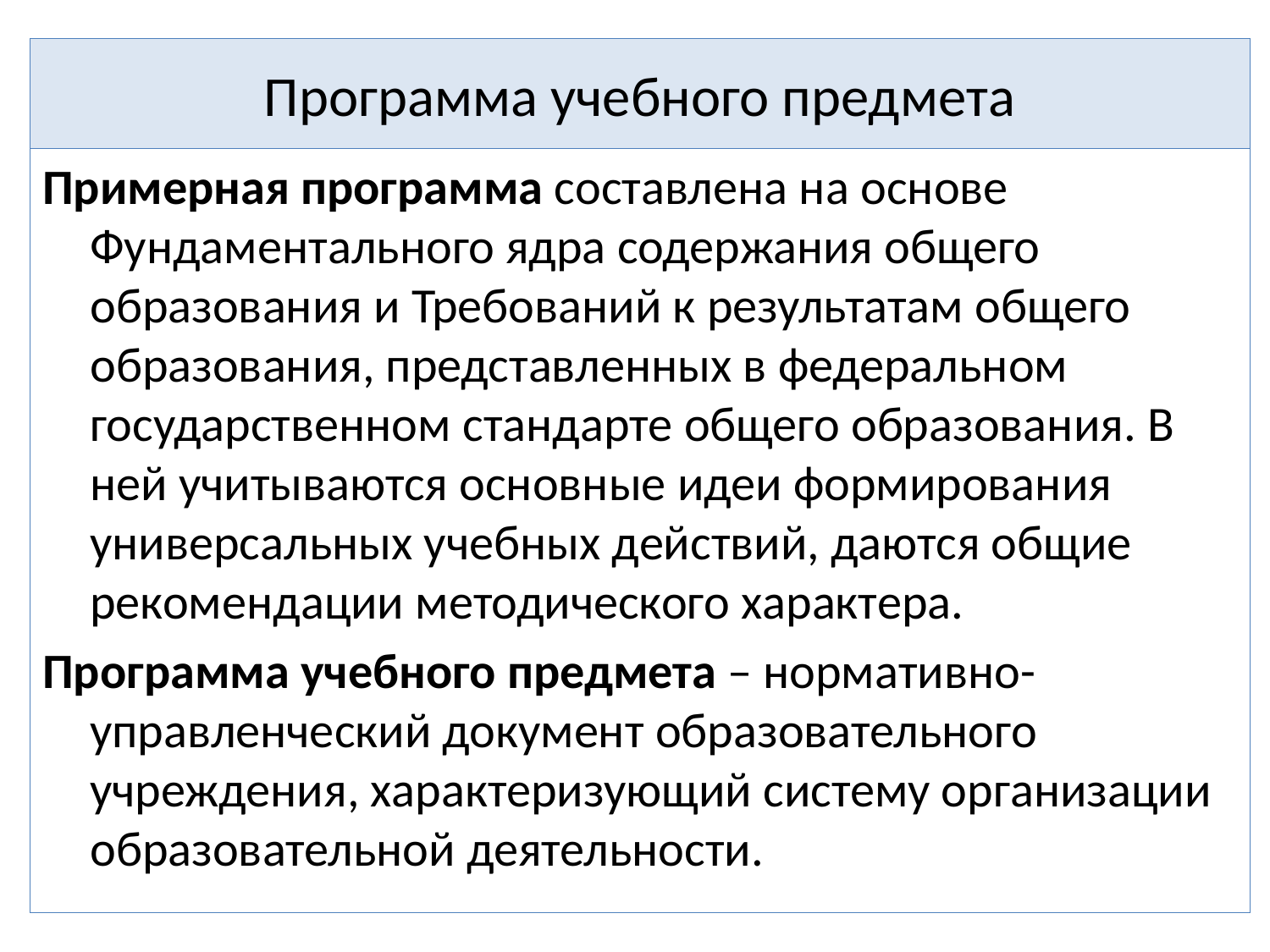

# Программа учебного предмета
Примерная программа составлена на основе Фундаментального ядра содержания общего образования и Требований к результатам общего образования, представленных в федеральном государственном стандарте общего образования. В ней учитываются основные идеи формирования универсальных учебных действий, даются общие рекомендации методического характера.
Программа учебного предмета – нормативно-управленческий документ образовательного учреждения, характеризующий систему организации образовательной деятельности.